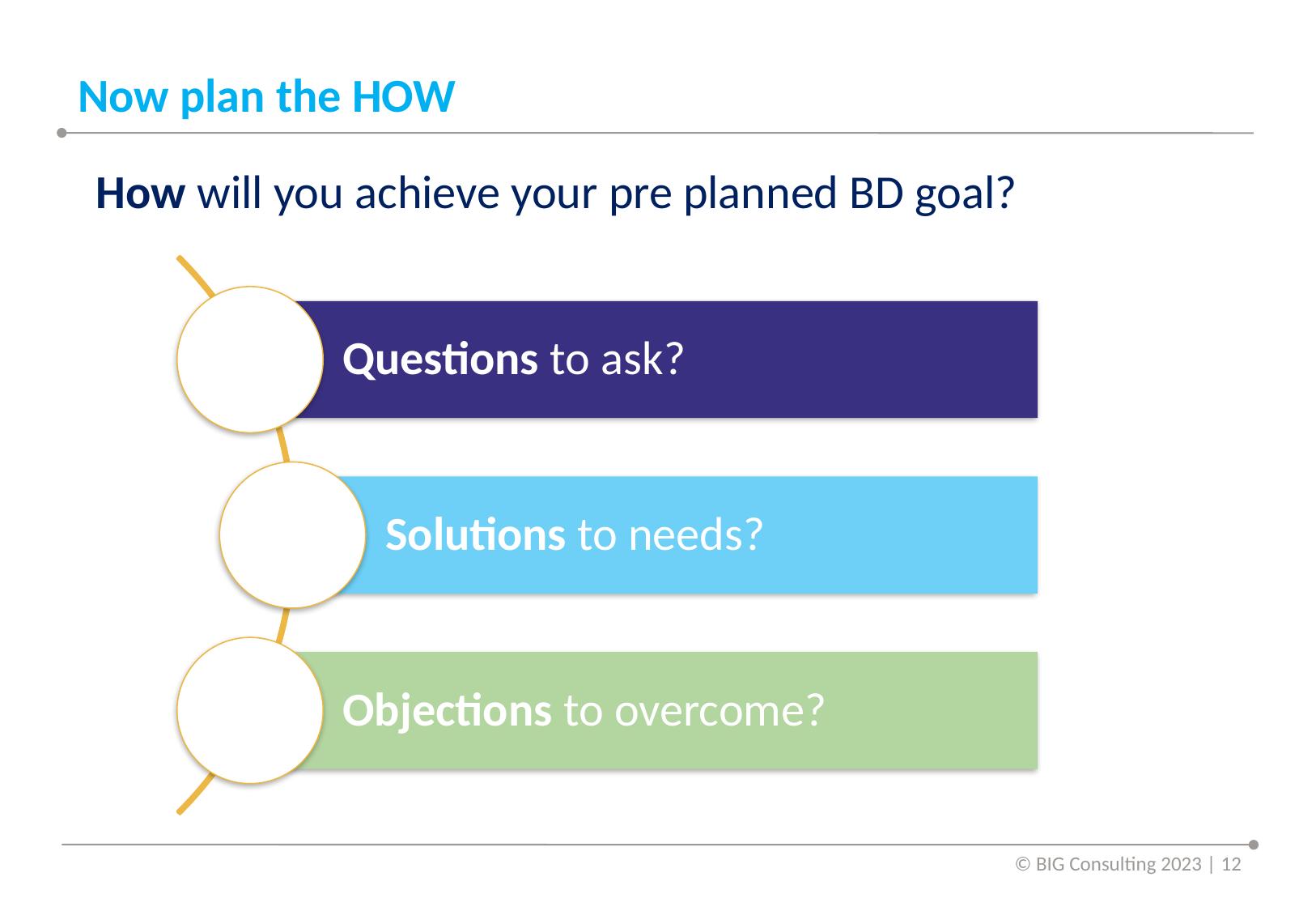

# Now plan the HOW
How will you achieve your pre planned BD goal?
Questions to ask?
Solutions to needs?
Objections to overcome?